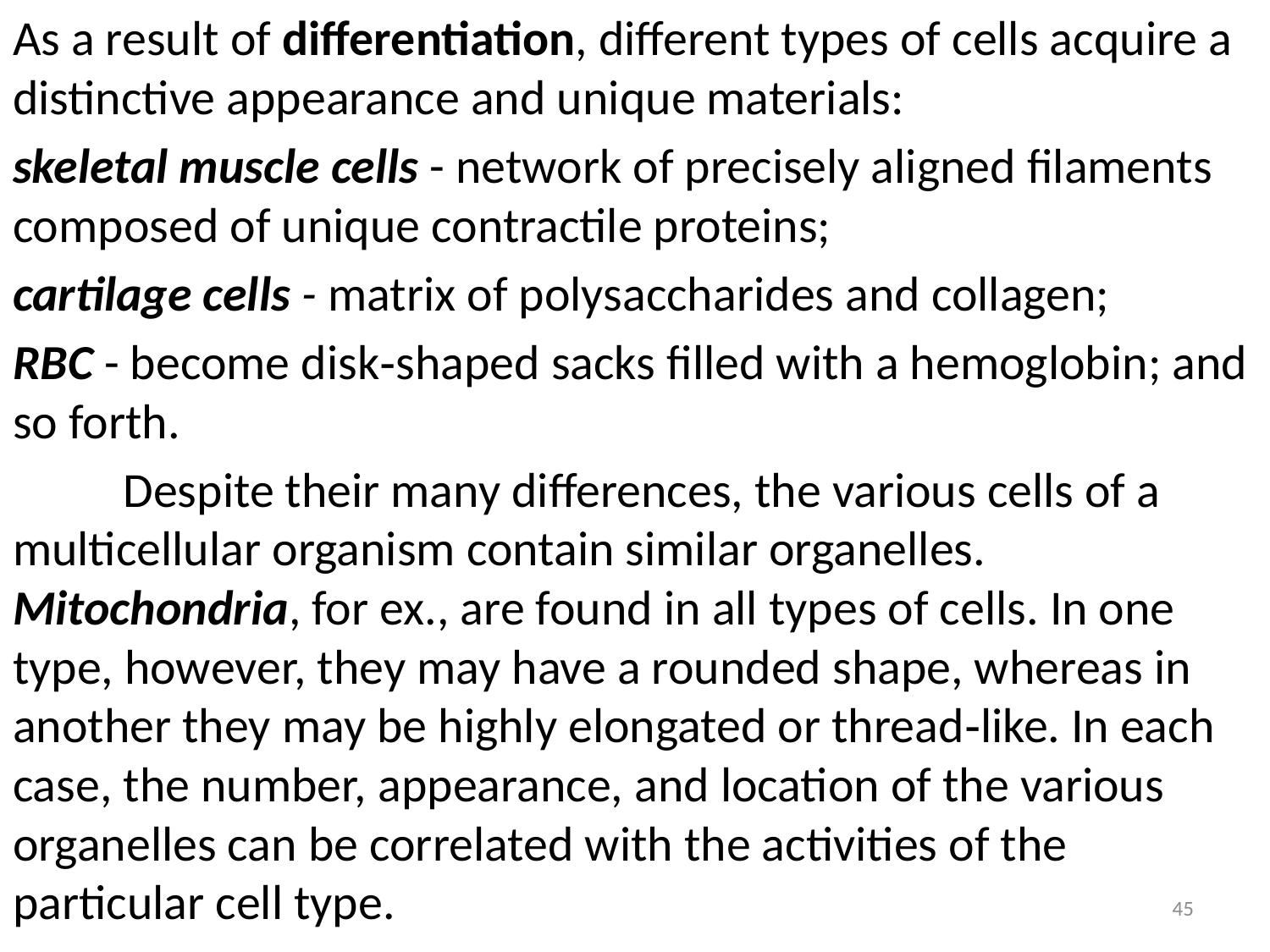

As a result of differentiation, different types of cells acquire a distinctive appearance and unique materials:
skeletal muscle cells - network of precisely aligned filaments composed of unique contractile proteins;
cartilage cells - matrix of polysaccharides and collagen;
RBC - become disk‐shaped sacks filled with a hemoglobin; and so forth.
	Despite their many differences, the various cells of a multicellular organism contain similar organelles. Mitochondria, for ex., are found in all types of cells. In one type, however, they may have a rounded shape, whereas in another they may be highly elongated or thread‐like. In each case, the number, appearance, and location of the various organelles can be correlated with the activities of the particular cell type.
45